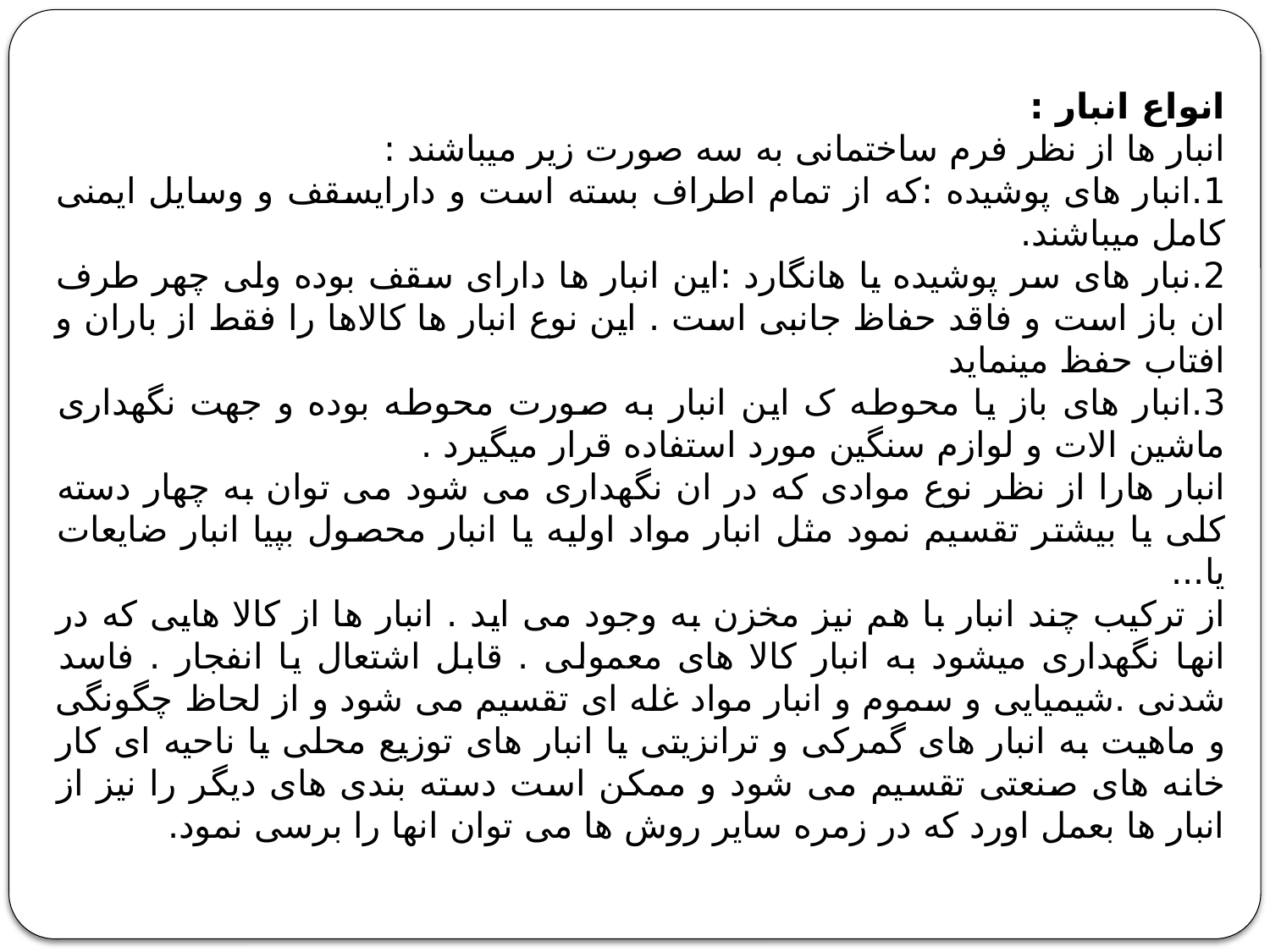

انواع انبار :
انبار ها از نظر فرم ساختمانی به سه صورت زیر میباشند :
1.انبار های پوشیده :که از تمام اطراف بسته است و دارایسقف و وسایل ایمنی کامل میباشند.
2.نبار های سر پوشیده یا هانگارد :این انبار ها دارای سقف بوده ولی چهر طرف ان باز است و فاقد حفاظ جانبی است . این نوع انبار ها کالاها را فقط از باران و افتاب حفظ مینماید
3.انبار های باز یا محوطه ک این انبار به صورت محوطه بوده و جهت نگهداری ماشین الات و لوازم سنگین مورد استفاده قرار میگیرد .
انبار هارا از نظر نوع موادی که در ان نگهداری می شود می توان به چهار دسته کلی یا بیشتر تقسیم نمود مثل انبار مواد اولیه یا انبار محصول بپیا انبار ضایعات یا...
از ترکیب چند انبار با هم نیز مخزن به وجود می اید . انبار ها از کالا هایی که در انها نگهداری میشود به انبار کالا های معمولی . قابل اشتعال یا انفجار . فاسد شدنی .شیمیایی و سموم و انبار مواد غله ای تقسیم می شود و از لحاظ چگونگی و ماهیت به انبار های گمرکی و ترانزیتی یا انبار های توزیع محلی یا ناحیه ای کار خانه های صنعتی تقسیم می شود و ممکن است دسته بندی های دیگر را نیز از انبار ها بعمل اورد که در زمره سایر روش ها می توان انها را برسی نمود.